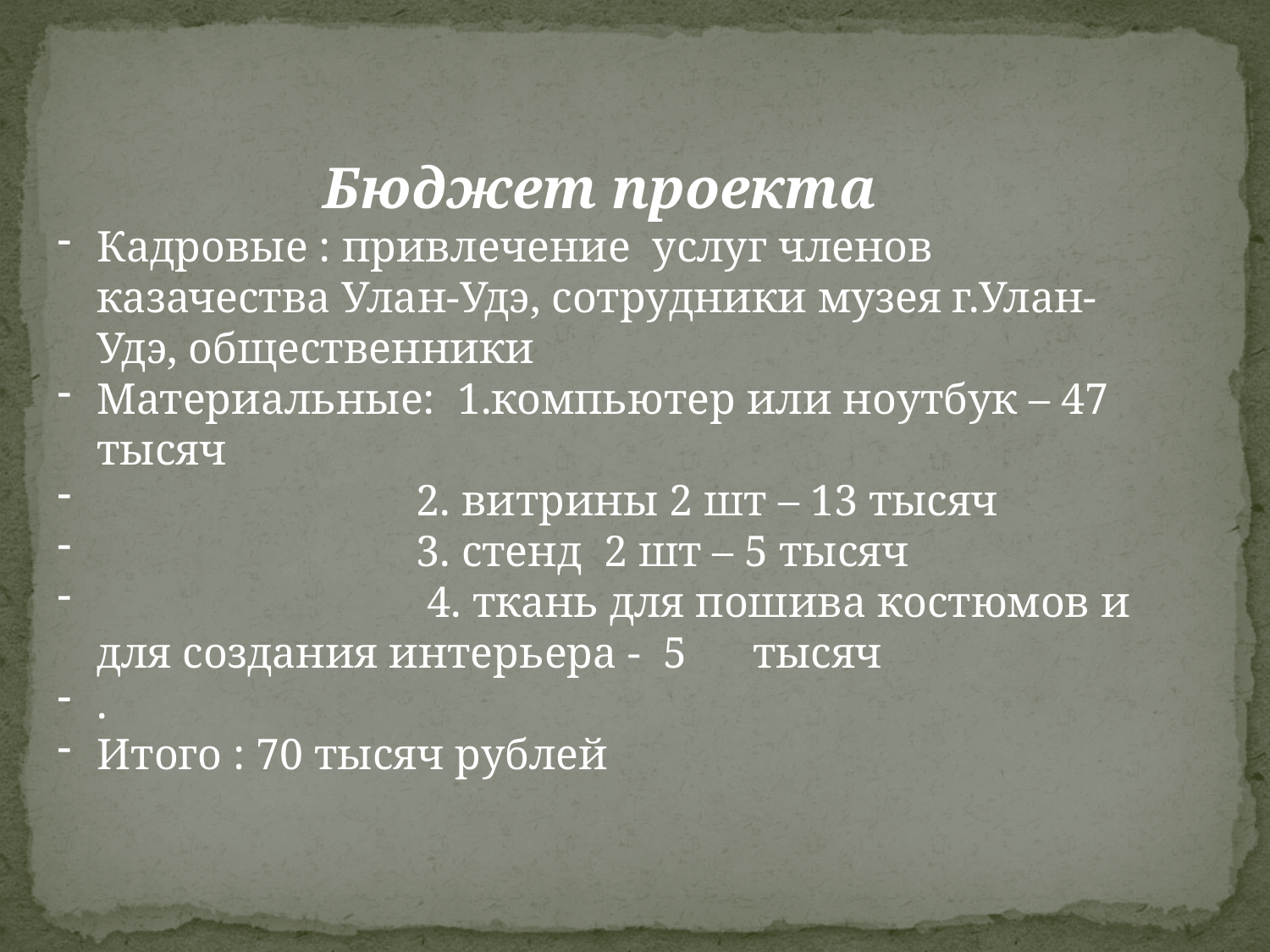

Бюджет проекта
Кадровые : привлечение  услуг членов казачества Улан-Удэ, сотрудники музея г.Улан-Удэ, общественники
Материальные:  1.компьютер или ноутбук – 47 тысяч
                             2. витрины 2 шт – 13 тысяч
                             3. стенд  2 шт – 5 тысяч
                              4. ткань для пошива костюмов и для создания интерьера -  5      тысяч
.
Итого : 70 тысяч рублей